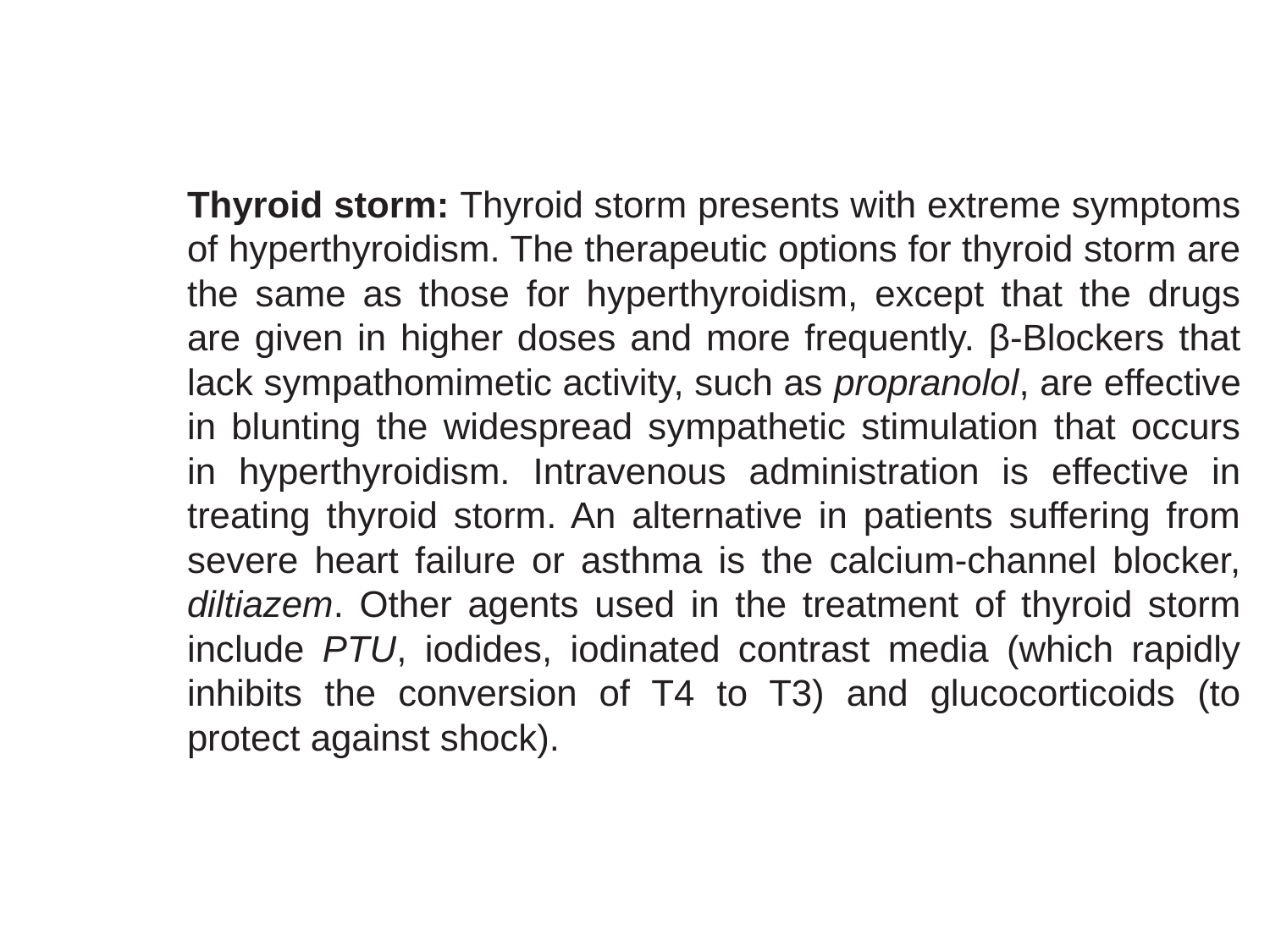

Thyroid storm: Thyroid storm presents with extreme symptoms of hyperthyroidism. The therapeutic options for thyroid storm are the same as those for hyperthyroidism, except that the drugs are given in higher doses and more frequently. β-Blockers that lack sympathomimetic activity, such as propranolol, are effective in blunting the widespread sympathetic stimulation that occurs in hyperthyroidism. Intravenous administration is effective in treating thyroid storm. An alternative in patients suffering from severe heart failure or asthma is the calcium-channel blocker, diltiazem. Other agents used in the treatment of thyroid storm include PTU, iodides, iodinated contrast media (which rapidly inhibits the conversion of T4 to T3) and glucocorticoids (to protect against shock).